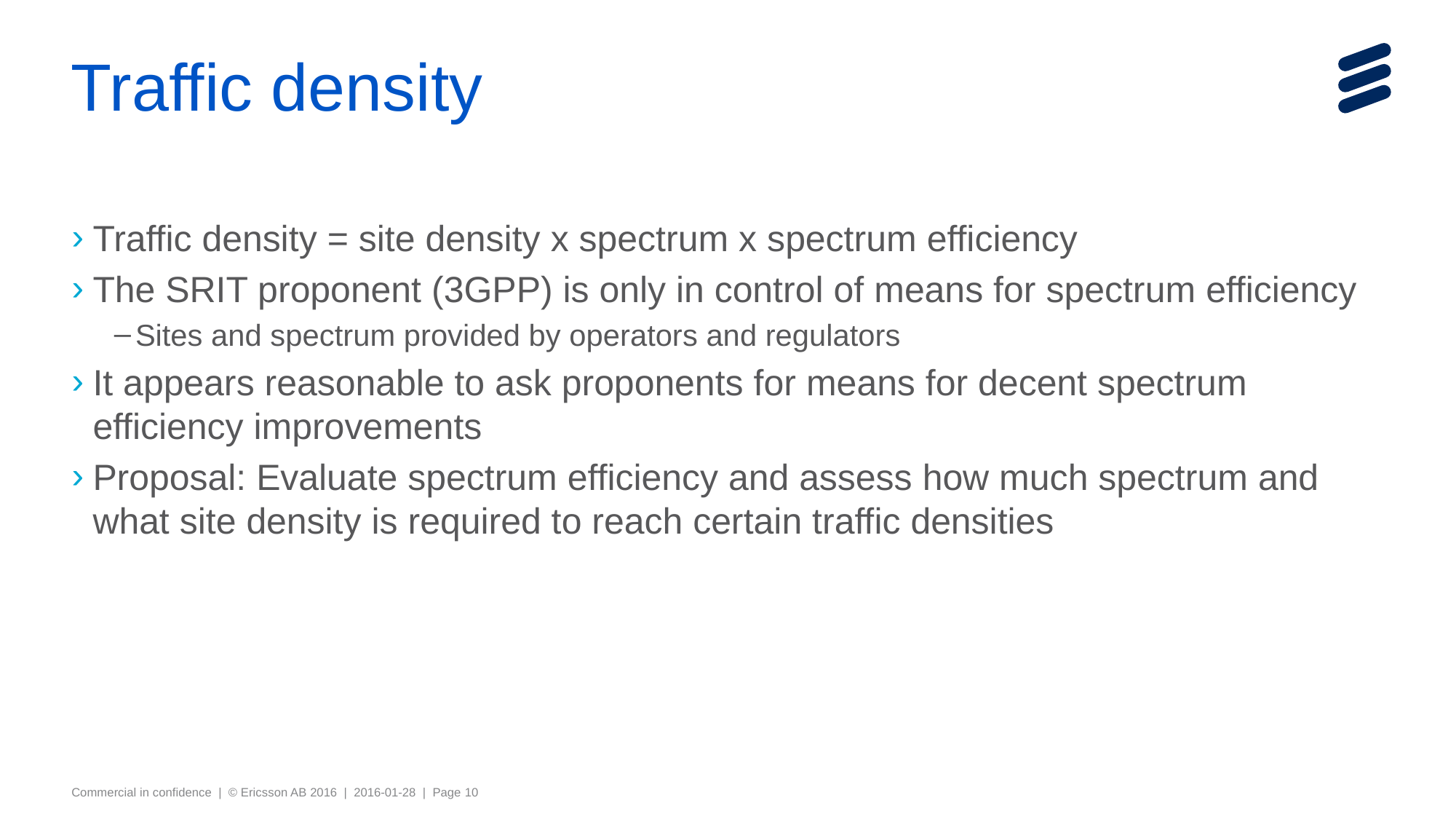

# Traffic density
Traffic density = site density x spectrum x spectrum efficiency
The SRIT proponent (3GPP) is only in control of means for spectrum efficiency
Sites and spectrum provided by operators and regulators
It appears reasonable to ask proponents for means for decent spectrum efficiency improvements
Proposal: Evaluate spectrum efficiency and assess how much spectrum and what site density is required to reach certain traffic densities